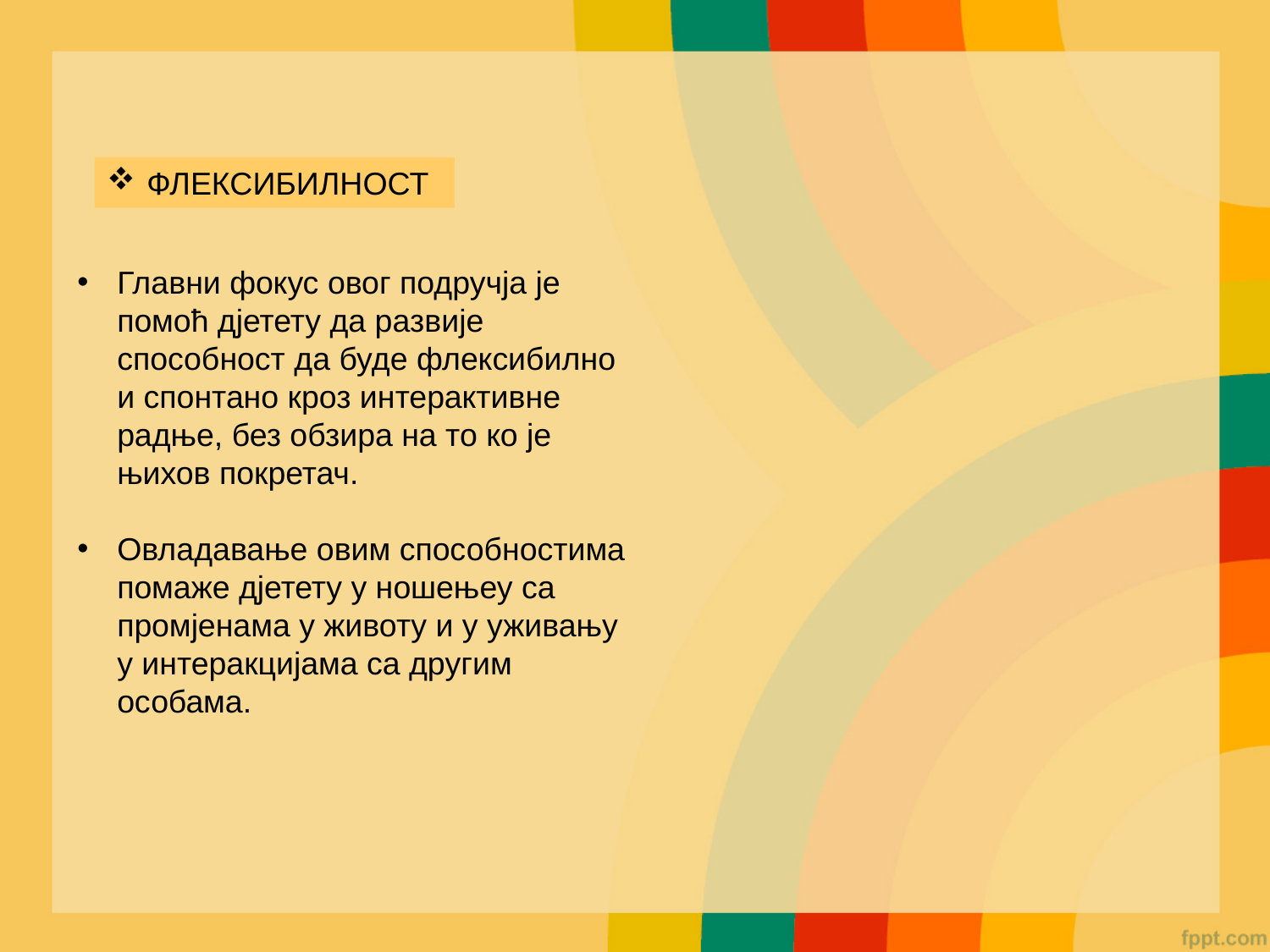

ФЛЕКСИБИЛНОСТ
Главни фокус овог подручја је помоћ дјетету да развије способност да буде флексибилно и спонтано кроз интерактивне радње, без обзира на то ко је њихов покретач.

Овладавање овим способностима помаже дјетету у ношењеу са промјенама у животу и у уживању у интеракцијама са другим особама.